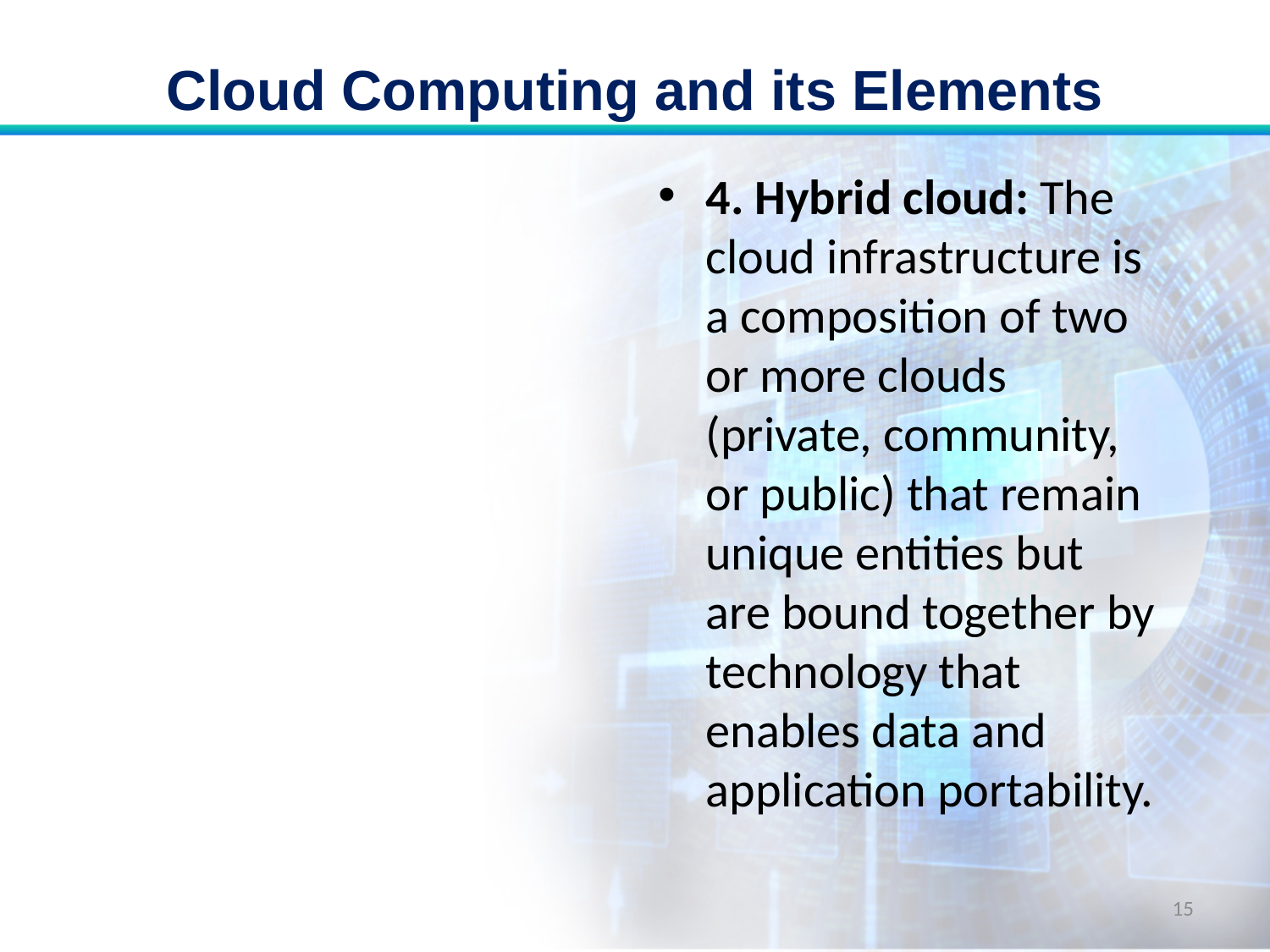

# Cloud Computing and its Elements
4. Hybrid cloud: The cloud infrastructure is a composition of two or more clouds (private, community, or public) that remain unique entities but are bound together by technology that enables data and application portability.
15